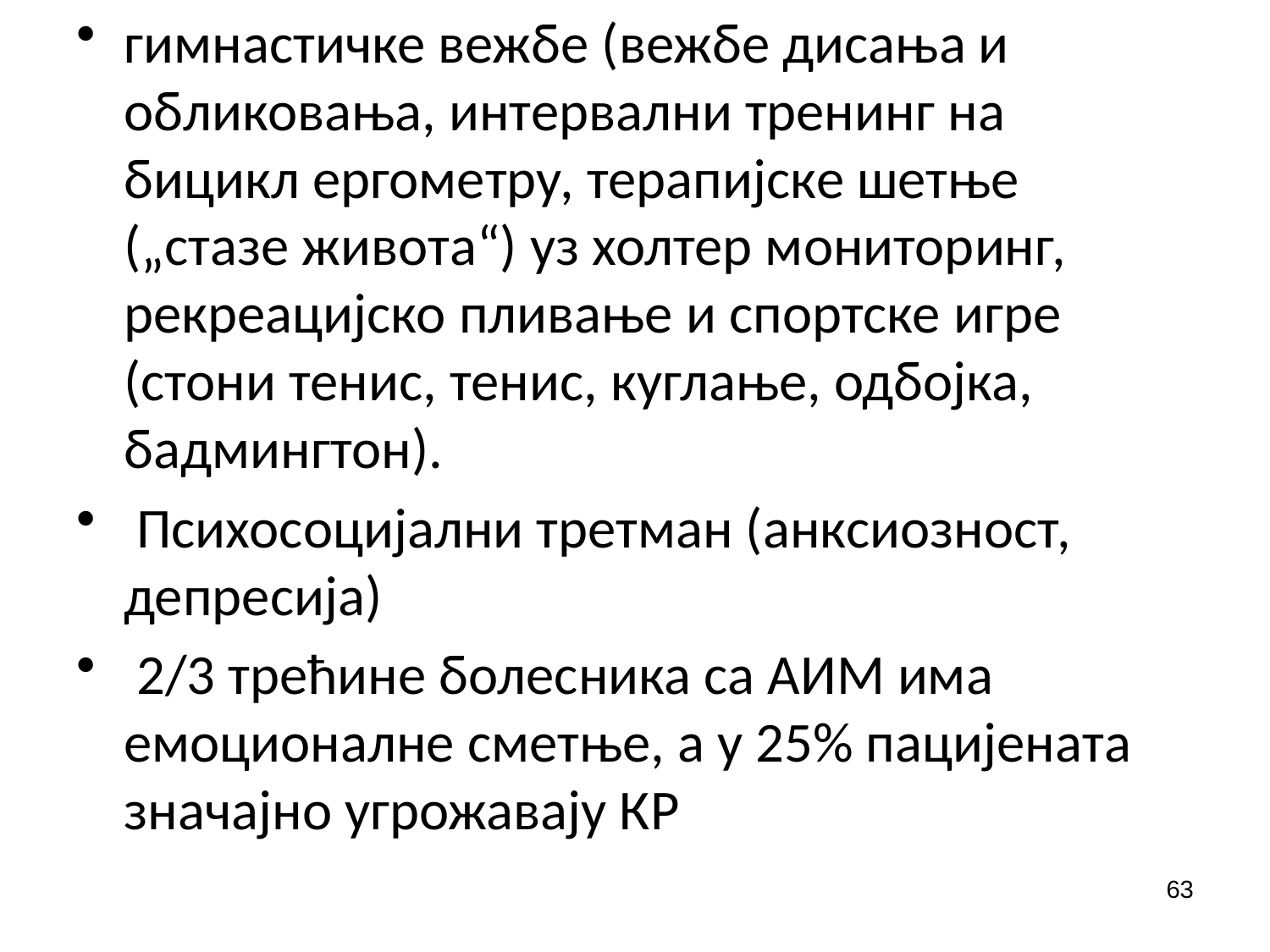

гимнастичке вежбе (вежбе дисања и обликовања, интервални тренинг на бицикл ергометру, терапијске шетње („стазе живота“) уз холтер мониторинг, рекреацијско пливање и спортске игре (стони тенис, тенис, куглање, одбојка, бадмингтон).
 Психосоцијални третман (анксиозност, депресија)
 2/3 трећине болесника са АИМ има емоционалне сметње, а у 25% пацијената значајно угрожавају КР
63